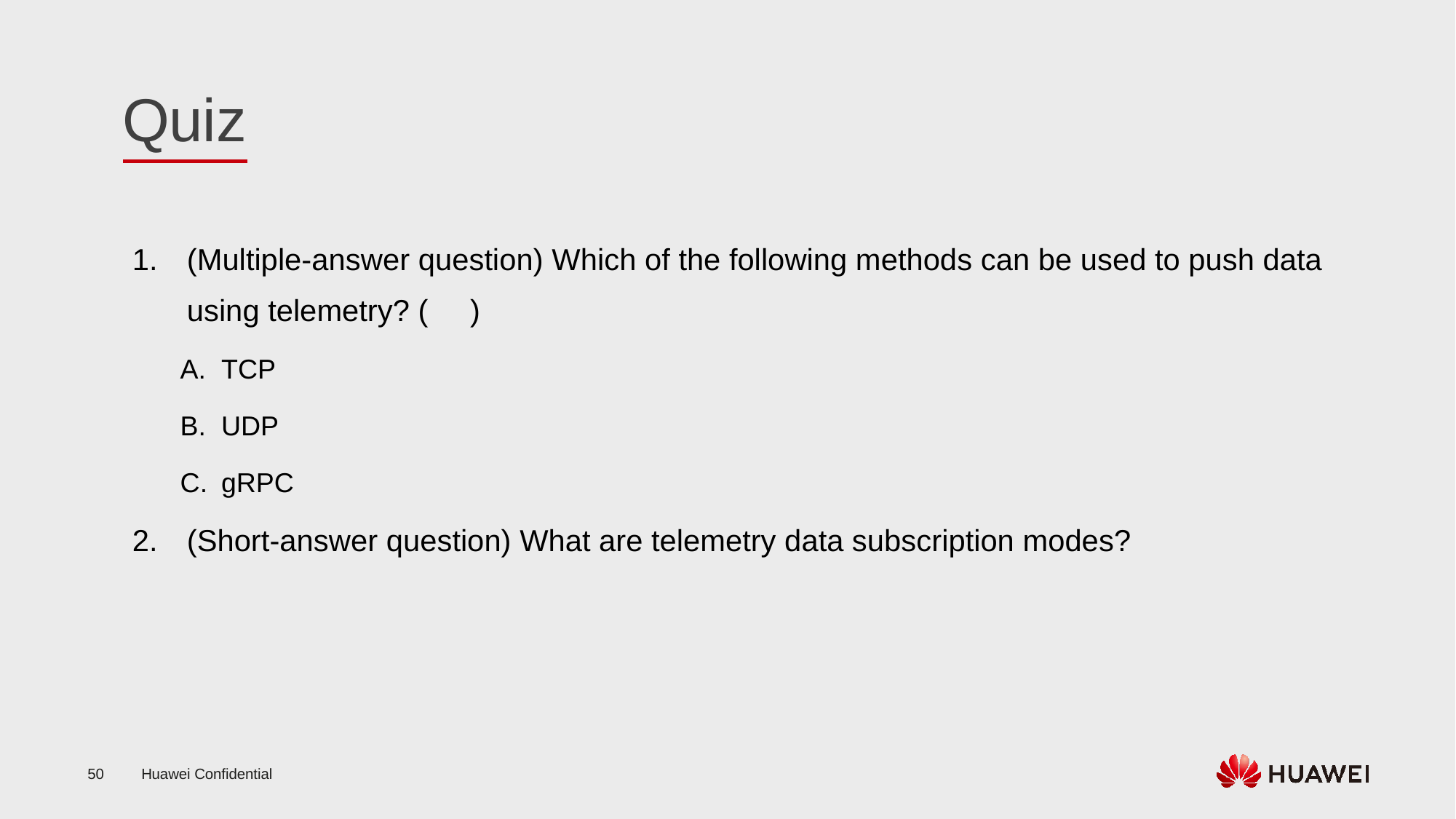

(Multiple-answer question) Which of the following methods can be used to push data using telemetry? (     )
TCP
UDP
gRPC
(Short-answer question) What are telemetry data subscription modes?